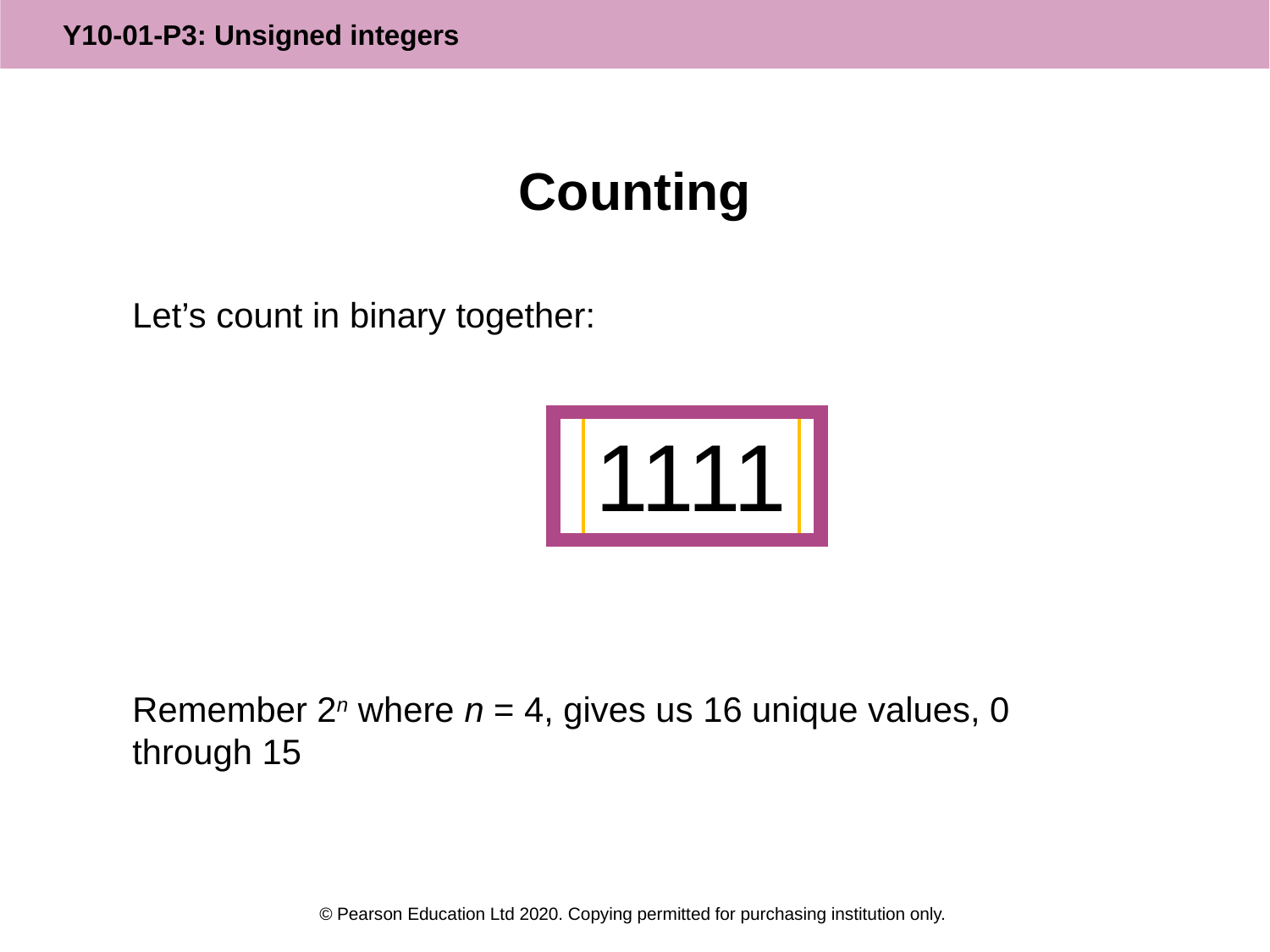

# Counting
Let’s count in binary together:

Remember 2n where n = 4, gives us 16 unique values, 0 through 15

1111
1101
1110
1100
1001
111
1000
101
10

1011
1010
1
0
100
11
110
© Pearson Education Ltd 2020. Copying permitted for purchasing institution only.